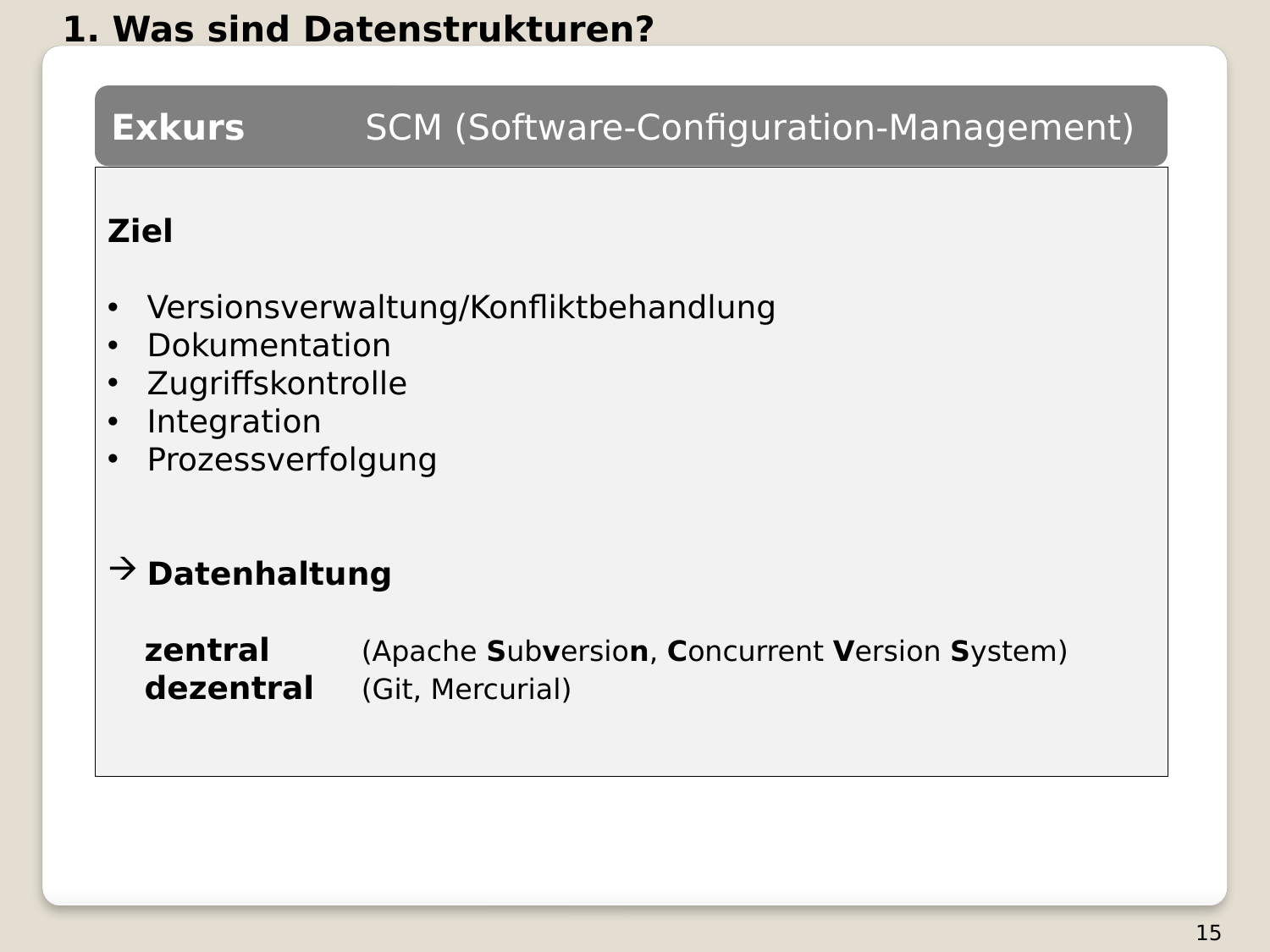

1. Was sind Datenstrukturen?
Exkurs 	SCM (Software-Configuration-Management)

Ziel

Versionsverwaltung/Konfliktbehandlung
Dokumentation
Zugriffskontrolle
Integration
Prozessverfolgung

Datenhaltung
	zentral 	(Apache Subversion, Concurrent Version System)
	dezentral 	(Git, Mercurial)